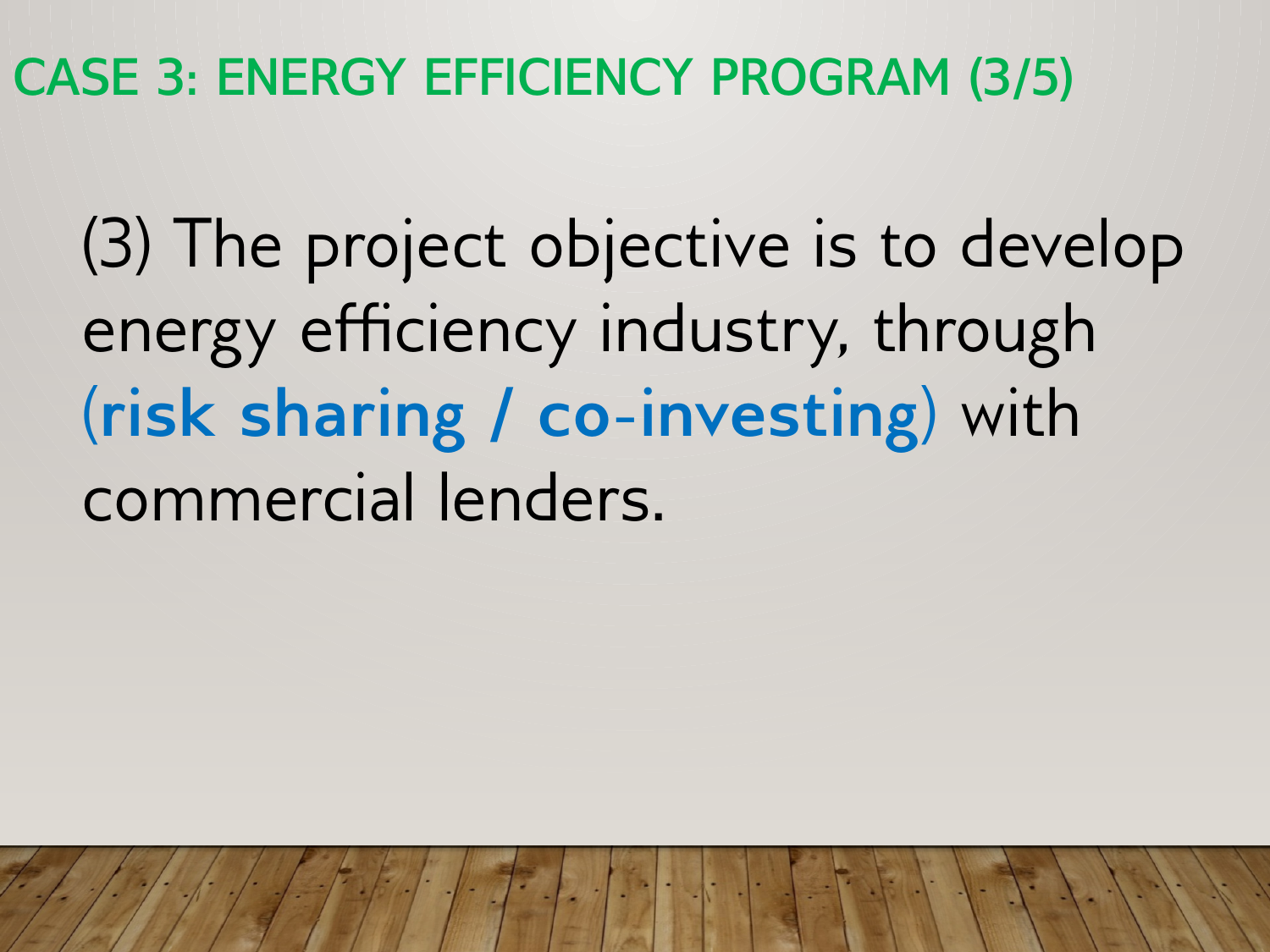

Case 3: Energy Efficiency Program (3/5)
(3) The project objective is to develop energy efficiency industry, through (risk sharing / co-investing) with commercial lenders.